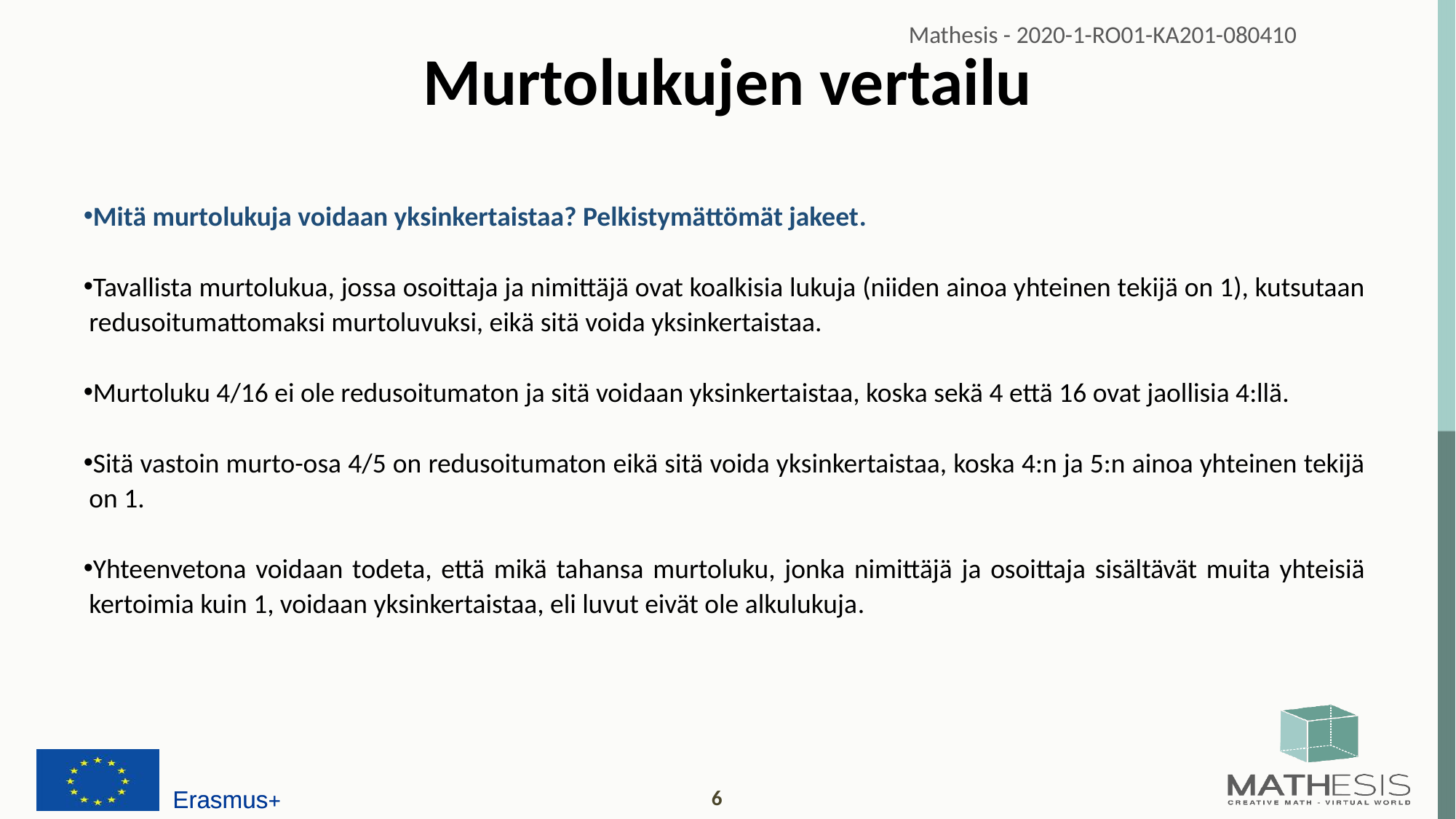

# Murtolukujen vertailu
Mitä murtolukuja voidaan yksinkertaistaa? Pelkistymättömät jakeet.
Tavallista murtolukua, jossa osoittaja ja nimittäjä ovat koalkisia lukuja (niiden ainoa yhteinen tekijä on 1), kutsutaan redusoitumattomaksi murtoluvuksi, eikä sitä voida yksinkertaistaa.
Murtoluku 4/16 ei ole redusoitumaton ja sitä voidaan yksinkertaistaa, koska sekä 4 että 16 ovat jaollisia 4:llä.
Sitä vastoin murto-osa 4/5 on redusoitumaton eikä sitä voida yksinkertaistaa, koska 4:n ja 5:n ainoa yhteinen tekijä on 1.
Yhteenvetona voidaan todeta, että mikä tahansa murtoluku, jonka nimittäjä ja osoittaja sisältävät muita yhteisiä kertoimia kuin 1, voidaan yksinkertaistaa, eli luvut eivät ole alkulukuja.